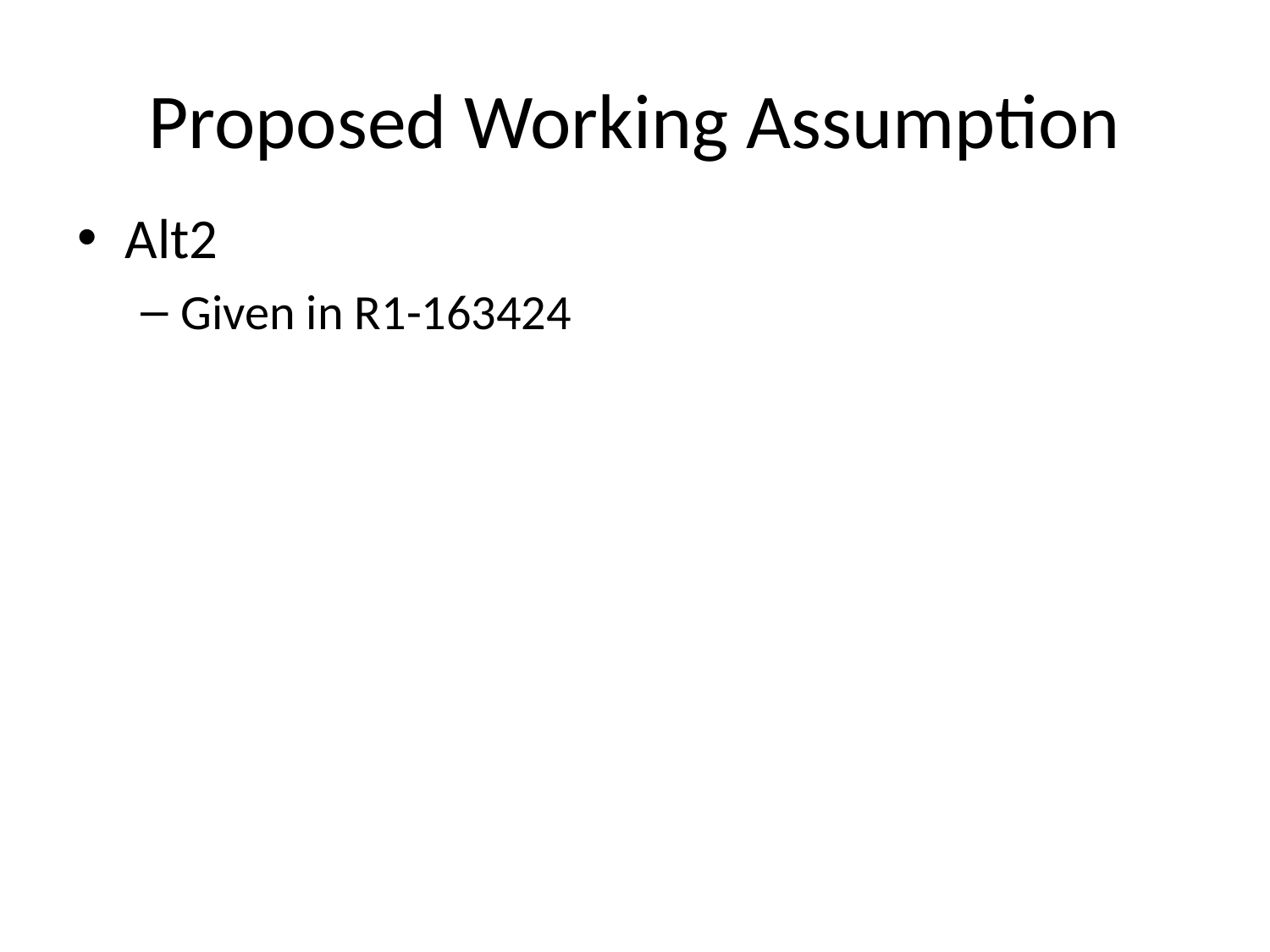

# Proposed Working Assumption
Alt2
Given in R1-163424